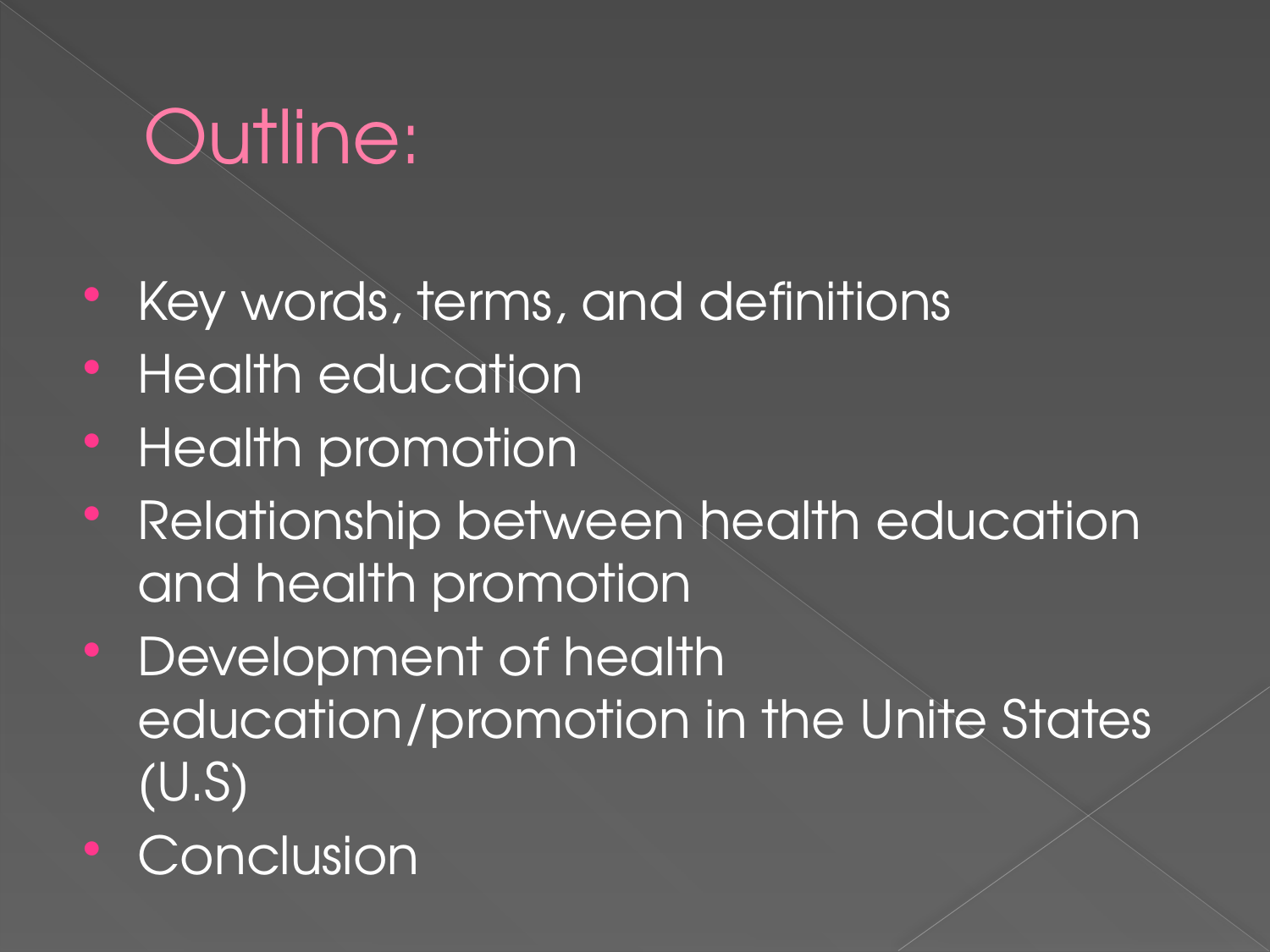

# Outline:
Key words, terms, and definitions
Health education
Health promotion
Relationship between health education and health promotion
Development of health education/promotion in the Unite States (U.S)
Conclusion